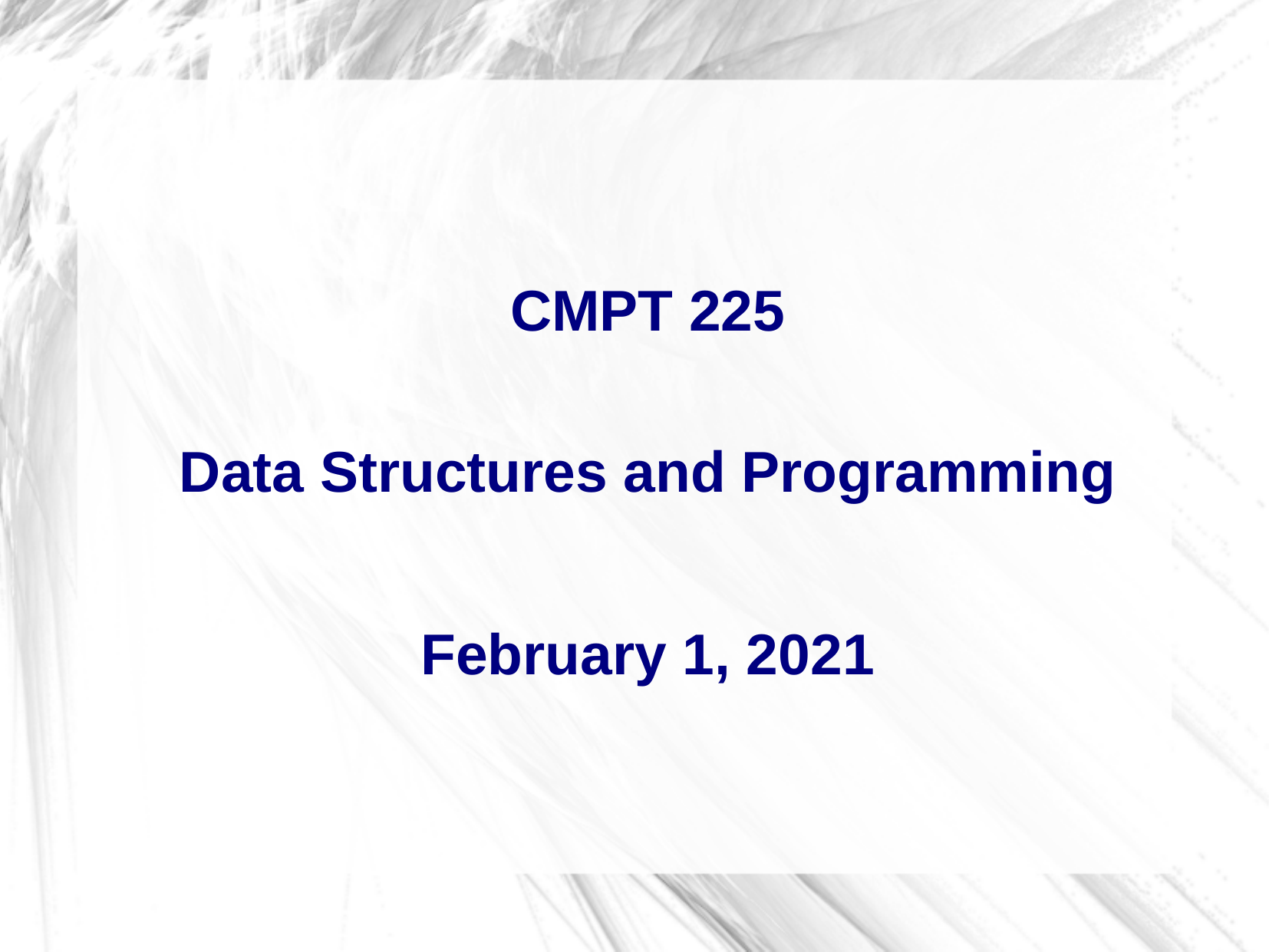

CMPT 225
Data Structures and Programming

February 1, 2021